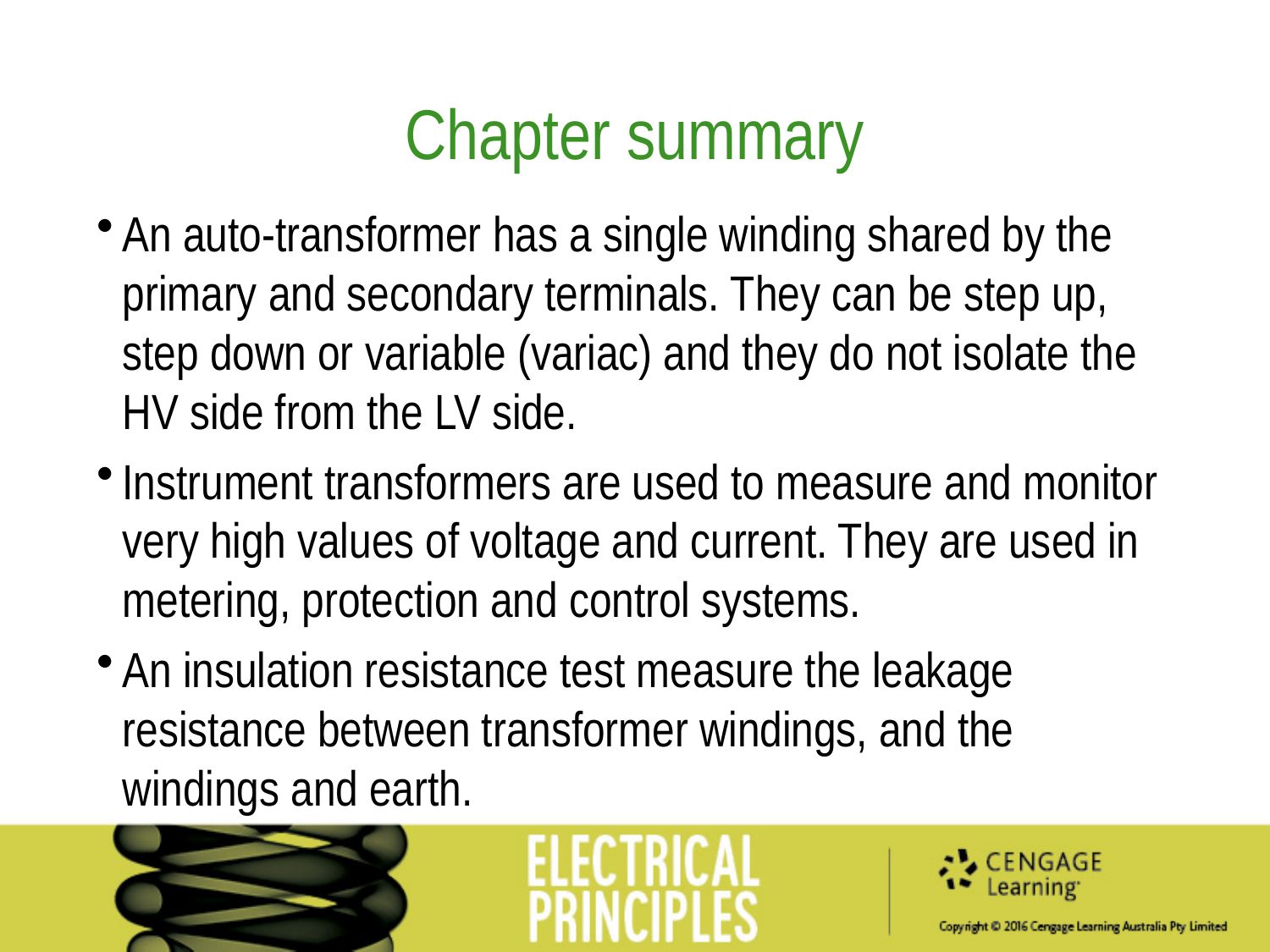

Chapter summary

An auto-transformer has a single winding shared by the primary and secondary terminals. They can be step up, step down or variable (variac) and they do not isolate the HV side from the LV side.
Instrument transformers are used to measure and monitor very high values of voltage and current. They are used in metering, protection and control systems.
An insulation resistance test measure the leakage resistance between transformer windings, and the windings and earth.